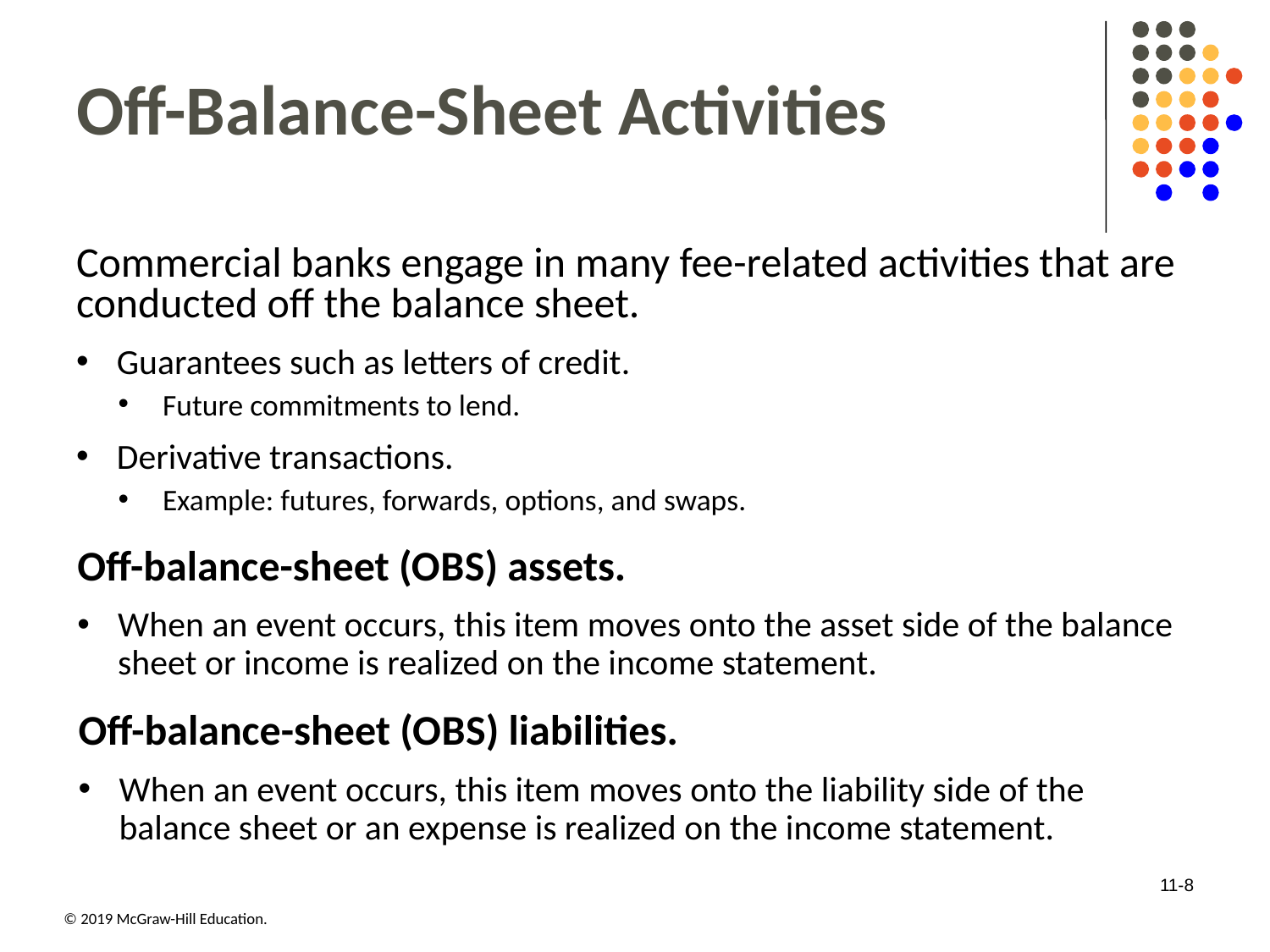

# Off-Balance-Sheet Activities
Commercial banks engage in many fee-related activities that are conducted off the balance sheet.
Guarantees such as letters of credit.
Future commitments to lend.
Derivative transactions.
Example: futures, forwards, options, and swaps.
Off-balance-sheet (O B S) assets.
When an event occurs, this item moves onto the asset side of the balance sheet or income is realized on the income statement.
Off-balance-sheet (O B S) liabilities.
When an event occurs, this item moves onto the liability side of the balance sheet or an expense is realized on the income statement.
11-8